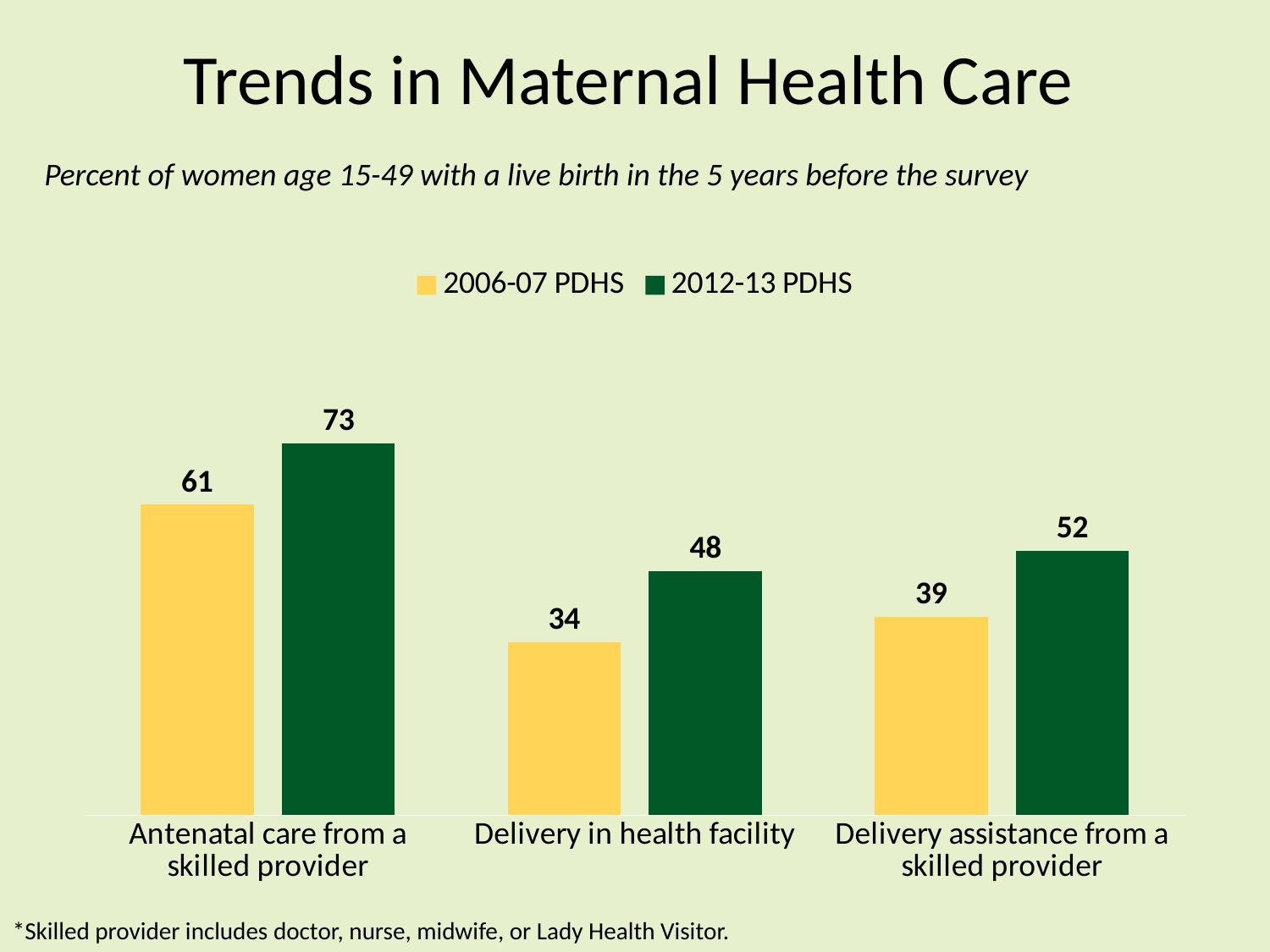

# Trends in Maternal Health Care
Percent of women age 15-49 with a live birth in the 5 years before the survey

### Chart

| Category | 2006-07 PDHS | 2012-13 PDHS |
|---|---|---|
| Antenatal care from a skilled provider | 61.0 | 73.0 |
| Delivery in health facility | 34.0 | 48.0 |
| Delivery assistance from a skilled provider | 39.0 | 52.0 |
*Skilled provider includes doctor, nurse, midwife, or Lady Health Visitor.